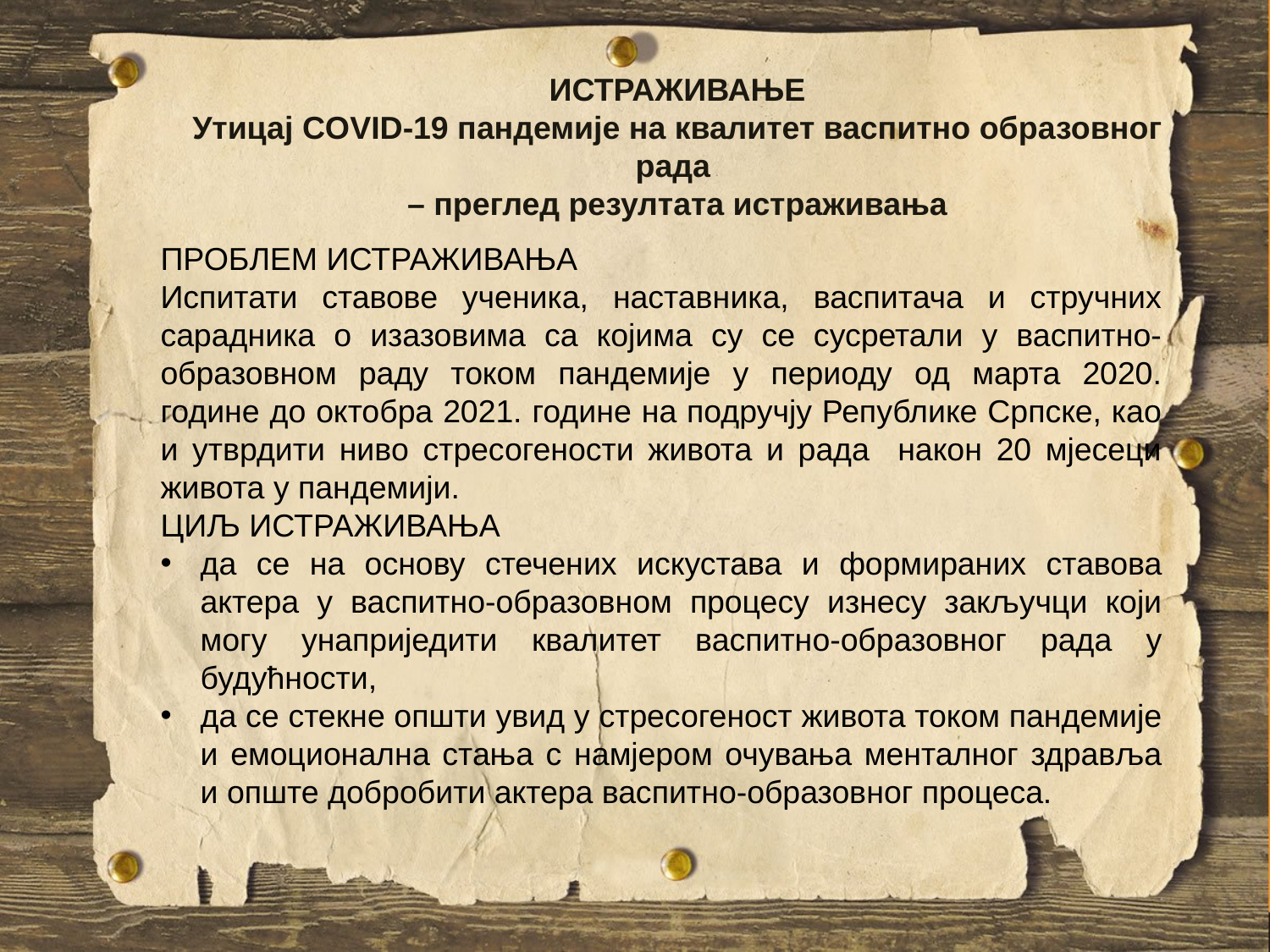

ИСТРАЖИВАЊЕ
Утицај COVID-19 пандемије на квалитет васпитно образовног рада
– преглед резултата истраживања
ПРОБЛЕМ ИСТРАЖИВАЊА
Испитати ставове ученика, наставника, васпитача и стручних сарадника о изазовима са којима су се сусретали у васпитно-образовном раду током пандемије у периоду од марта 2020. године до октобра 2021. године на подручју Републике Српске, као и утврдити ниво стресогености живота и рада  након 20 мјесеци живота у пандемији.
ЦИЉ ИСТРАЖИВАЊА
да се на основу стечених искустава и формираних ставова актера у васпитно-образовном процесу изнесу закључци који могу унаприједити квалитет васпитно-образовног рада у будућности,
да се стекне општи увид у стресогеност живота током пандемије и емоционална стања с намјером очувања менталног здравља и опште добробити актера васпитно-образовног процеса.